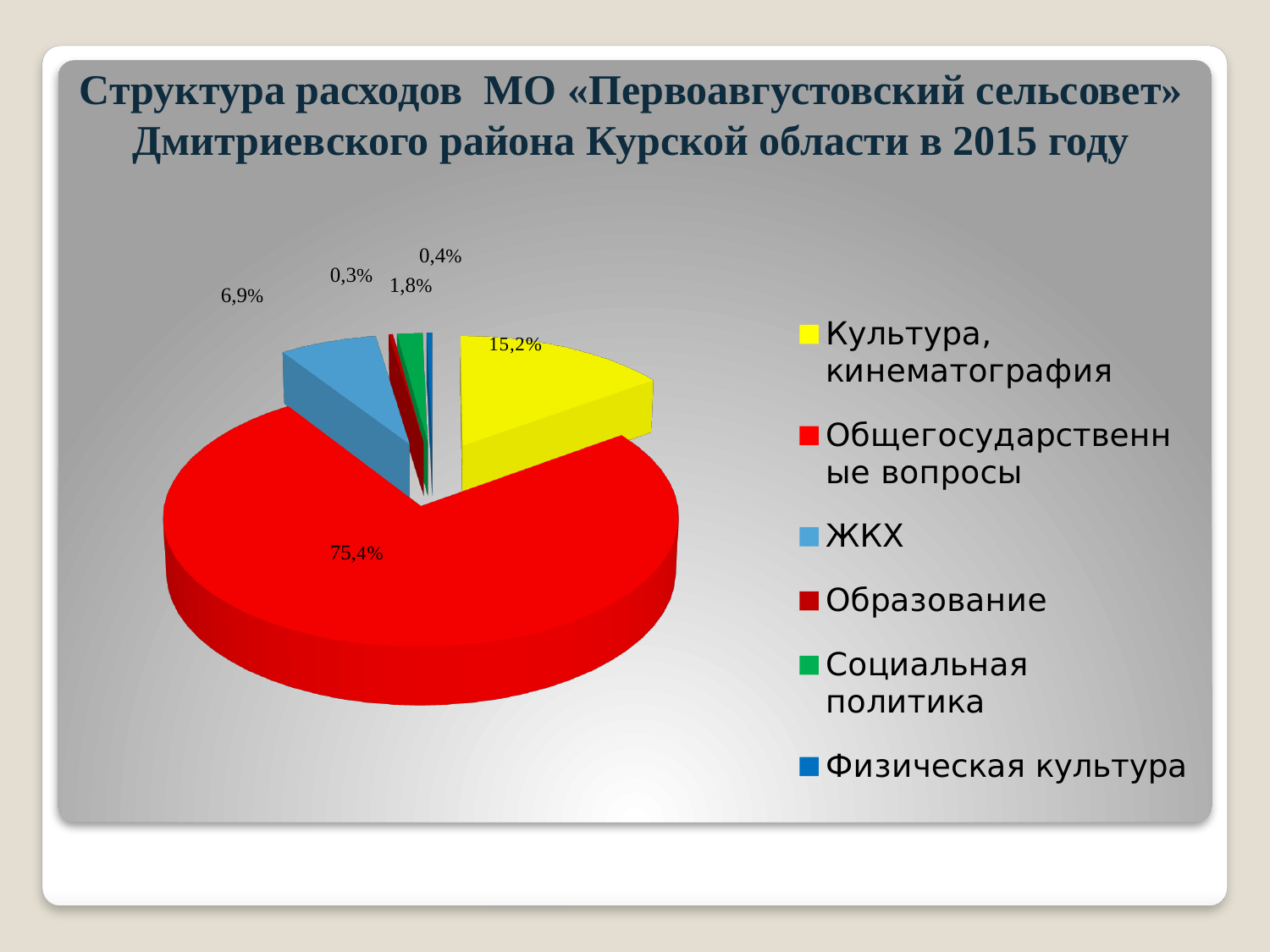

# Структура расходов  МО «Первоавгустовский сельсовет» Дмитриевского района Курской области в 2015 году

[unsupported chart]